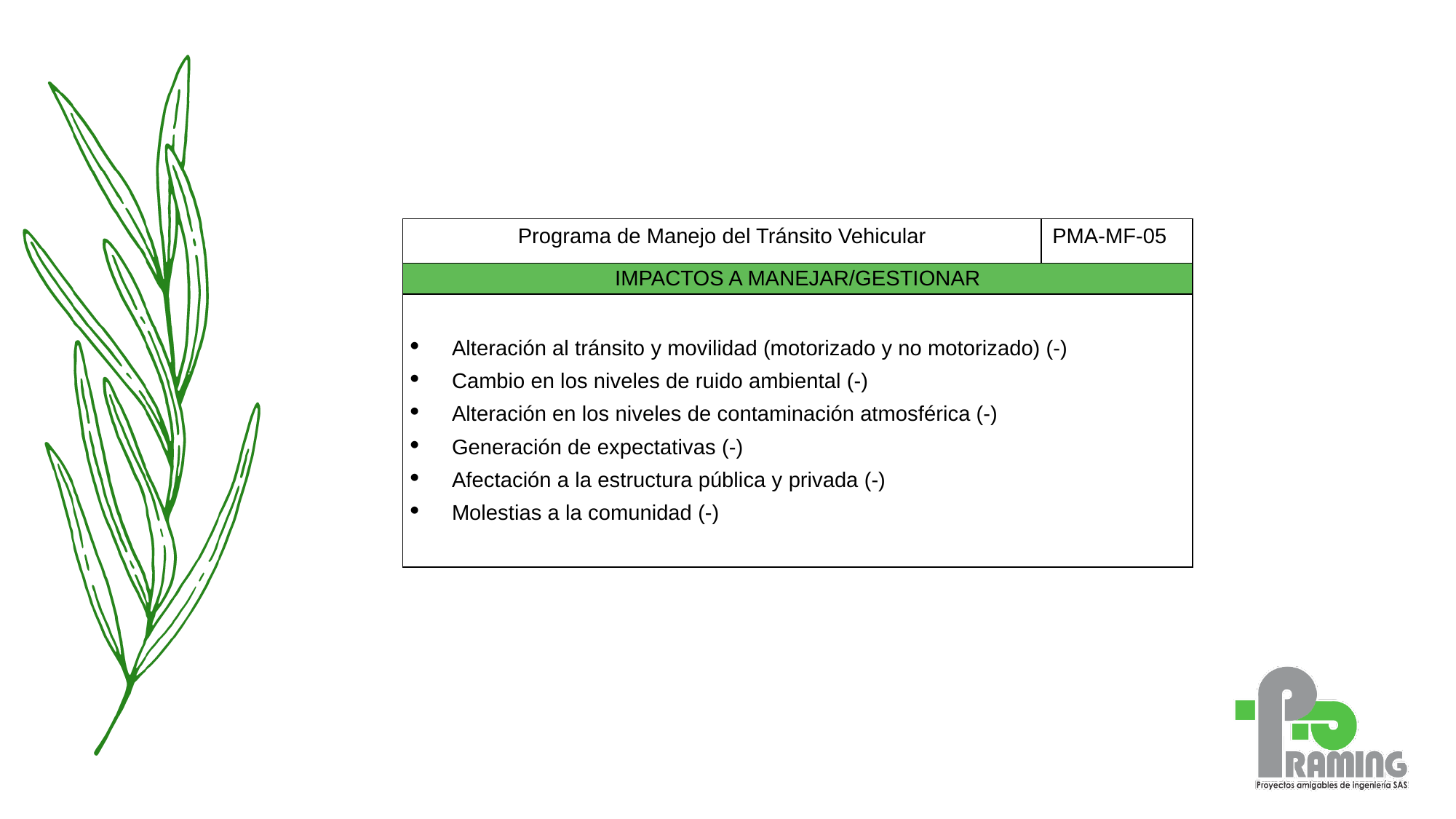

| Programa de Manejo del Tránsito Vehicular | PMA-MF-05 |
| --- | --- |
| IMPACTOS A MANEJAR/GESTIONAR |
| --- |
| Alteración al tránsito y movilidad (motorizado y no motorizado) (-) Cambio en los niveles de ruido ambiental (-) Alteración en los niveles de contaminación atmosférica (-) Generación de expectativas (-) Afectación a la estructura pública y privada (-) Molestias a la comunidad (-) |